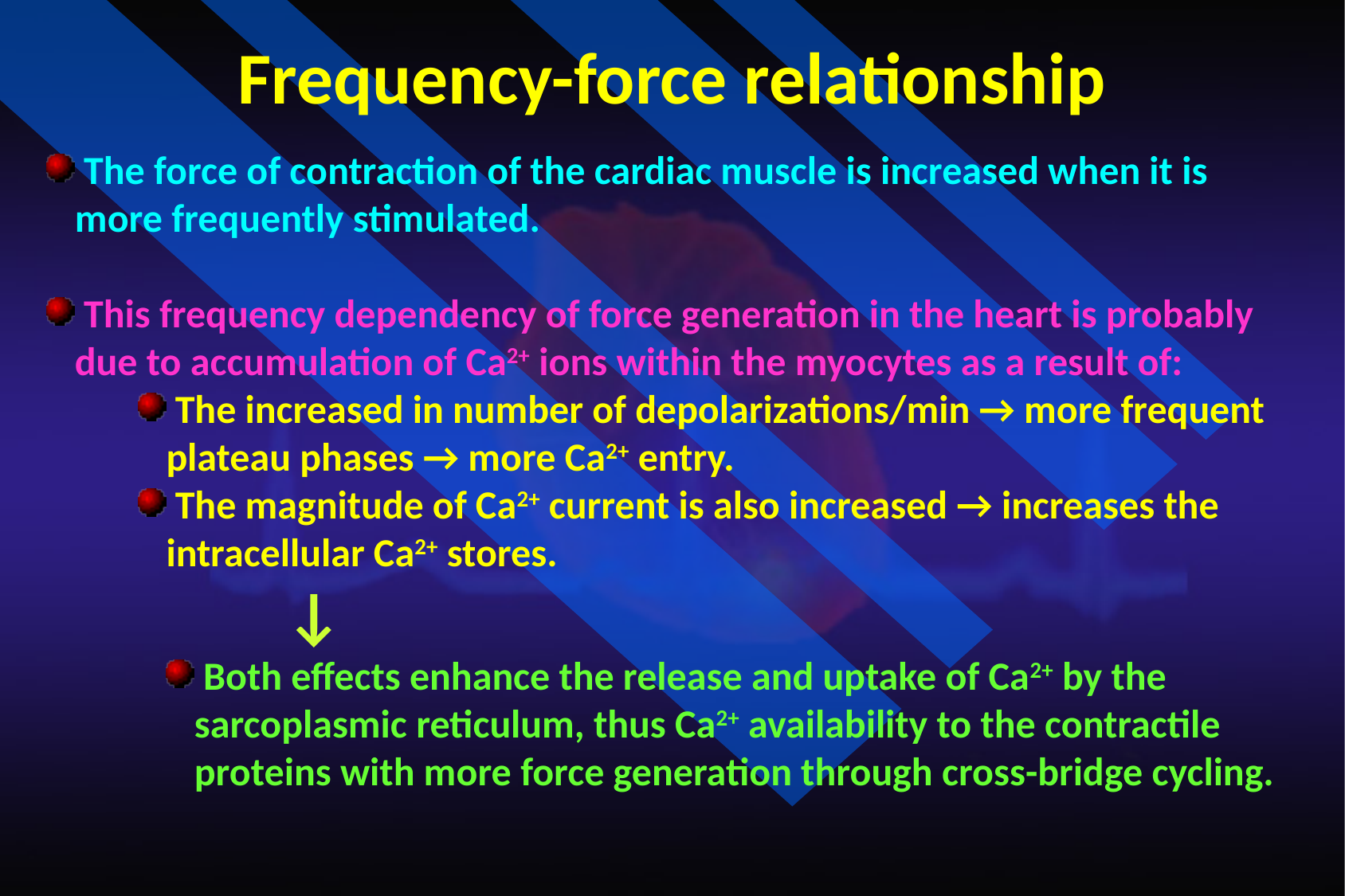

Frequency-force relationship
 The force of contraction of the cardiac muscle is increased when it is more frequently stimulated.

 This frequency dependency of force generation in the heart is probably due to accumulation of Ca2+ ions within the myocytes as a result of:
 The increased in number of depolarizations/min → more frequent plateau phases → more Ca2+ entry.
 The magnitude of Ca2+ current is also increased → increases the intracellular Ca2+ stores.
	↓
 Both effects enhance the release and uptake of Ca2+ by the sarcoplasmic reticulum, thus Ca2+ availability to the contractile proteins with more force generation through cross-bridge cycling.